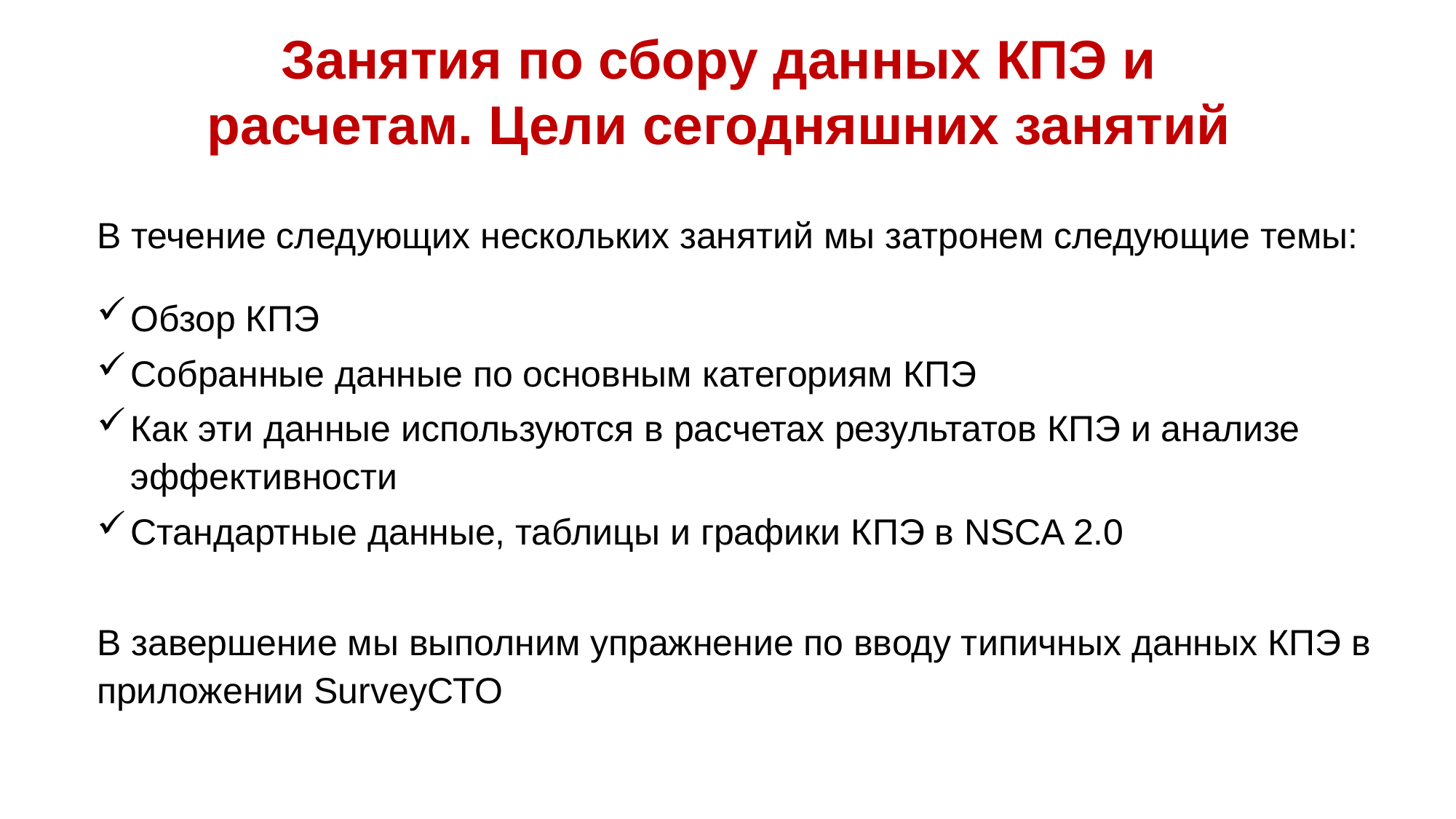

# Занятия по сбору данных КПЭ и расчетам. Цели сегодняшних занятий
В течение следующих нескольких занятий мы затронем следующие темы:

Обзор КПЭ
Собранные данные по основным категориям КПЭ
Как эти данные используются в расчетах результатов КПЭ и анализе эффективности
Стандартные данные, таблицы и графики КПЭ в NSCA 2.0

В завершение мы выполним упражнение по вводу типичных данных КПЭ в приложении SurveyCTO